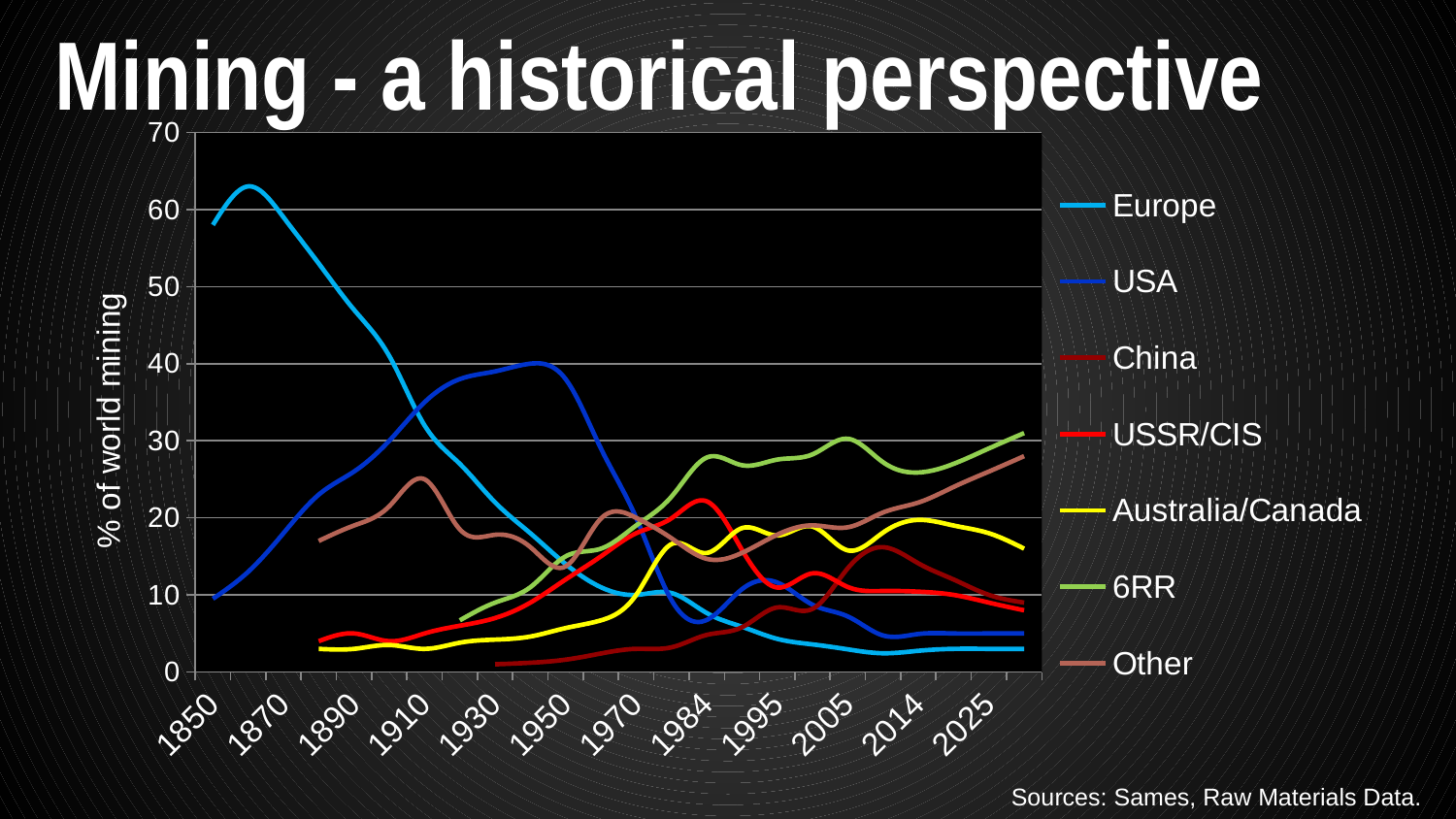

Mining - a historical perspective

### Chart

| Category | Europe | USA | China | USSR/CIS | Australia/Canada | 6RR | Other |
|---|---|---|---|---|---|---|---|
| 1850 | 58.0 | 9.5 | None | None | None | None | None |
| 1860 | 63.0 | 13.0 | None | None | None | None | None |
| 1870 | 59.0 | 18.0 | None | None | None | None | None |
| 1880 | 53.0 | 23.0 | None | 4.0 | 3.0 | None | 17.0 |
| 1890 | 47.0 | 26.0 | None | 5.0 | 3.0 | None | 19.0 |
| 1900 | 41.0 | 30.0 | None | 4.0 | 3.5 | None | 21.5 |
| 1910 | 32.0 | 35.0 | None | 5.0 | 3.0 | None | 25.0 |
| 1920 | 27.0 | 38.0 | None | 6.0 | 3.8 | 6.7 | 18.5 |
| 1930 | 22.0 | 39.0 | 1.0 | 7.0 | 4.2 | 9.0 | 17.799999999999997 |
| 1940 | 18.0 | 40.0 | 1.2 | 9.0 | 4.6 | 11.0 | 16.200000000000003 |
| 1950 | 14.0 | 38.0 | 1.6 | 12.0 | 5.7 | 15.0 | 13.700000000000003 |
| 1960 | 11.0 | 29.0 | 2.4 | 15.0 | 6.7 | 16.0 | 19.900000000000006 |
| 1970 | 10.0 | 20.0 | 3.0 | 18.0 | 10.0 | 19.0 | 20.0 |
| 1975 | 10.24 | 9.33 | 3.2 | 19.94 | 16.59 | 22.74 | 17.349999999999998 |
| 1984 | 7.6499999999999995 | 6.75 | 4.81 | 22.14 | 15.440000000000001 | 27.82 | 14.679999999999998 |
| 1990 | 5.87 | 10.74 | 5.8 | 15.86 | 18.66 | 26.819999999999997 | 15.449999999999996 |
| 1995 | 4.3 | 11.61 | 8.37 | 10.959999999999999 | 17.71 | 27.549999999999997 | 17.81 |
| 2000 | 3.5799999999999996 | 8.73 | 8.19 | 12.799999999999999 | 18.86 | 28.23 | 19.01999999999999 |
| 2005 | 2.9399999999999995 | 7.21 | 13.45 | 11.03 | 15.78 | 30.259999999999998 | 18.77 |
| 2010 | 2.43 | 4.74 | 16.19 | 10.510000000000002 | 18.08 | 27.210000000000004 | 20.69000000000001 |
| 2014 | 2.75 | 4.93 | 14.1 | 10.42 | 19.729999999999997 | 25.88 | 21.980000000000004 |
| 2020 | 3.0 | 5.0 | 12.0 | 10.0 | 19.0 | 27.0 | 24.0 |
| 2025 | 3.0 | 5.0 | 10.0 | 9.0 | 18.0 | 29.0 | 26.0 |
| 2030 | 3.0 | 5.0 | 9.0 | 8.0 | 16.0 | 31.0 | 28.0 |
Sources: Sames, Raw Materials Data.